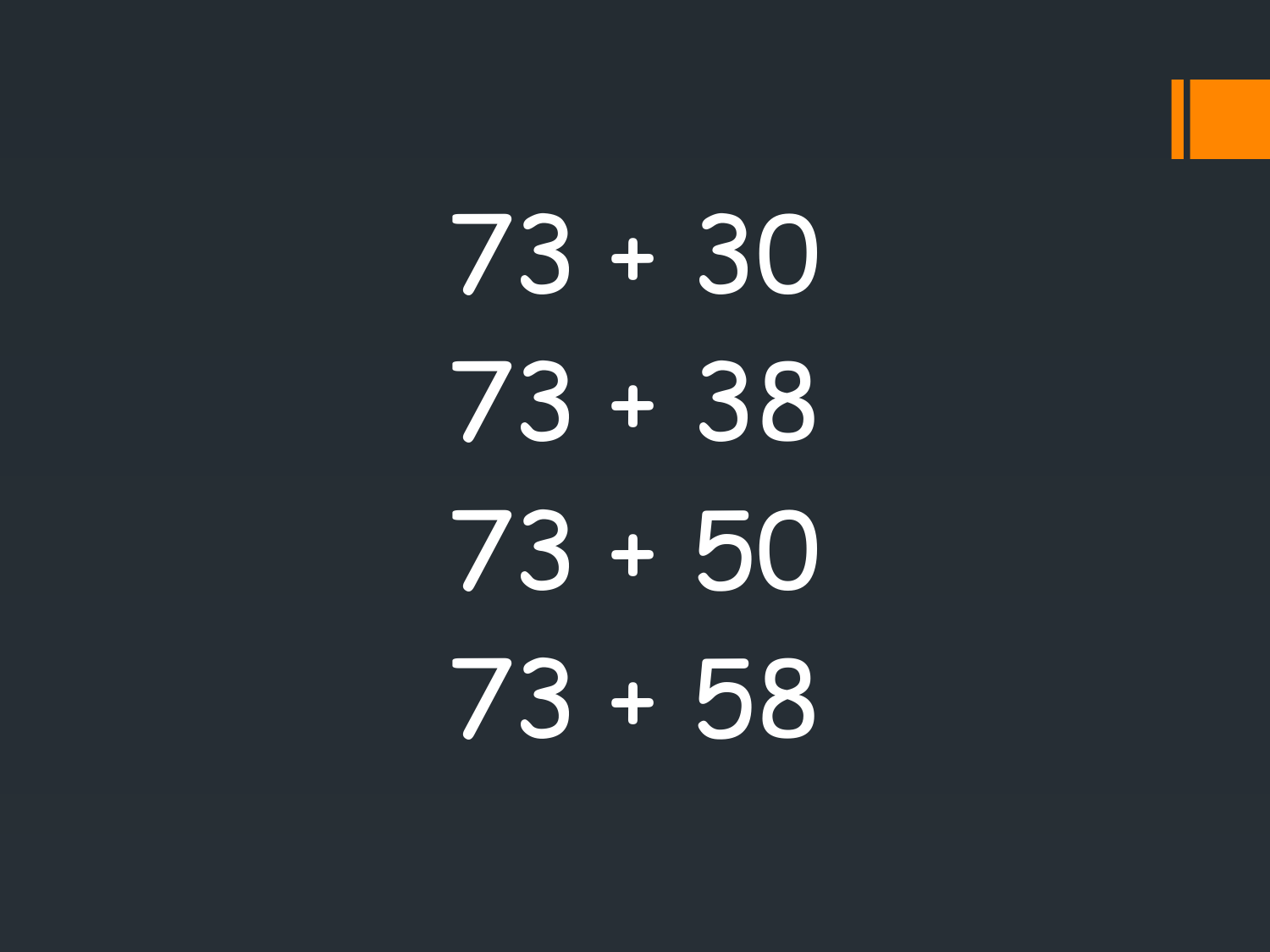

73 + 30
73 + 38
73 + 50
73 + 58